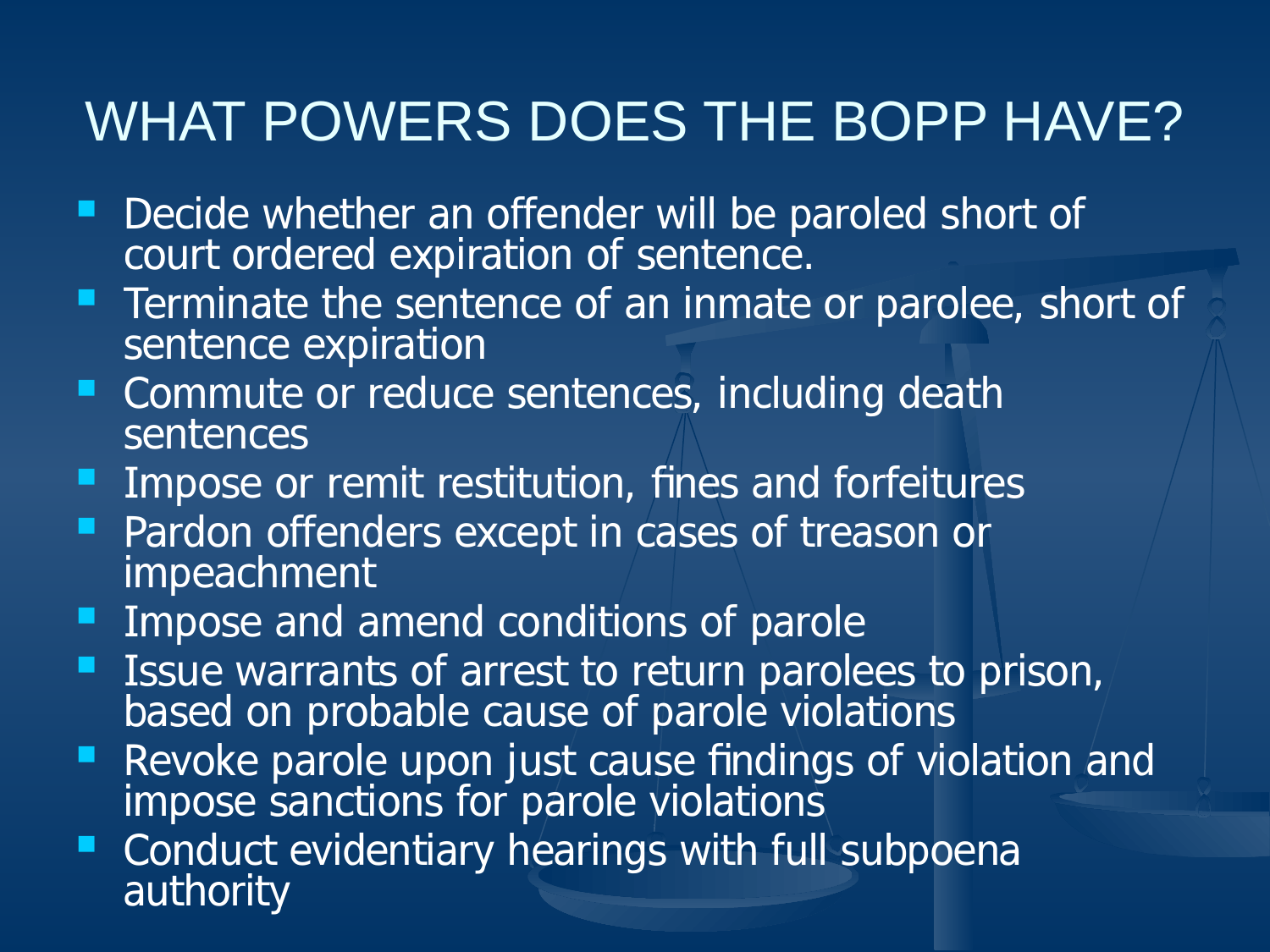

# WHAT POWERS DOES THE BOPP HAVE?
Decide whether an offender will be paroled short of court ordered expiration of sentence.
Terminate the sentence of an inmate or parolee, short of sentence expiration
Commute or reduce sentences, including death sentences
Impose or remit restitution, fines and forfeitures
Pardon offenders except in cases of treason or impeachment
Impose and amend conditions of parole
Issue warrants of arrest to return parolees to prison, based on probable cause of parole violations
Revoke parole upon just cause findings of violation and impose sanctions for parole violations
Conduct evidentiary hearings with full subpoena authority